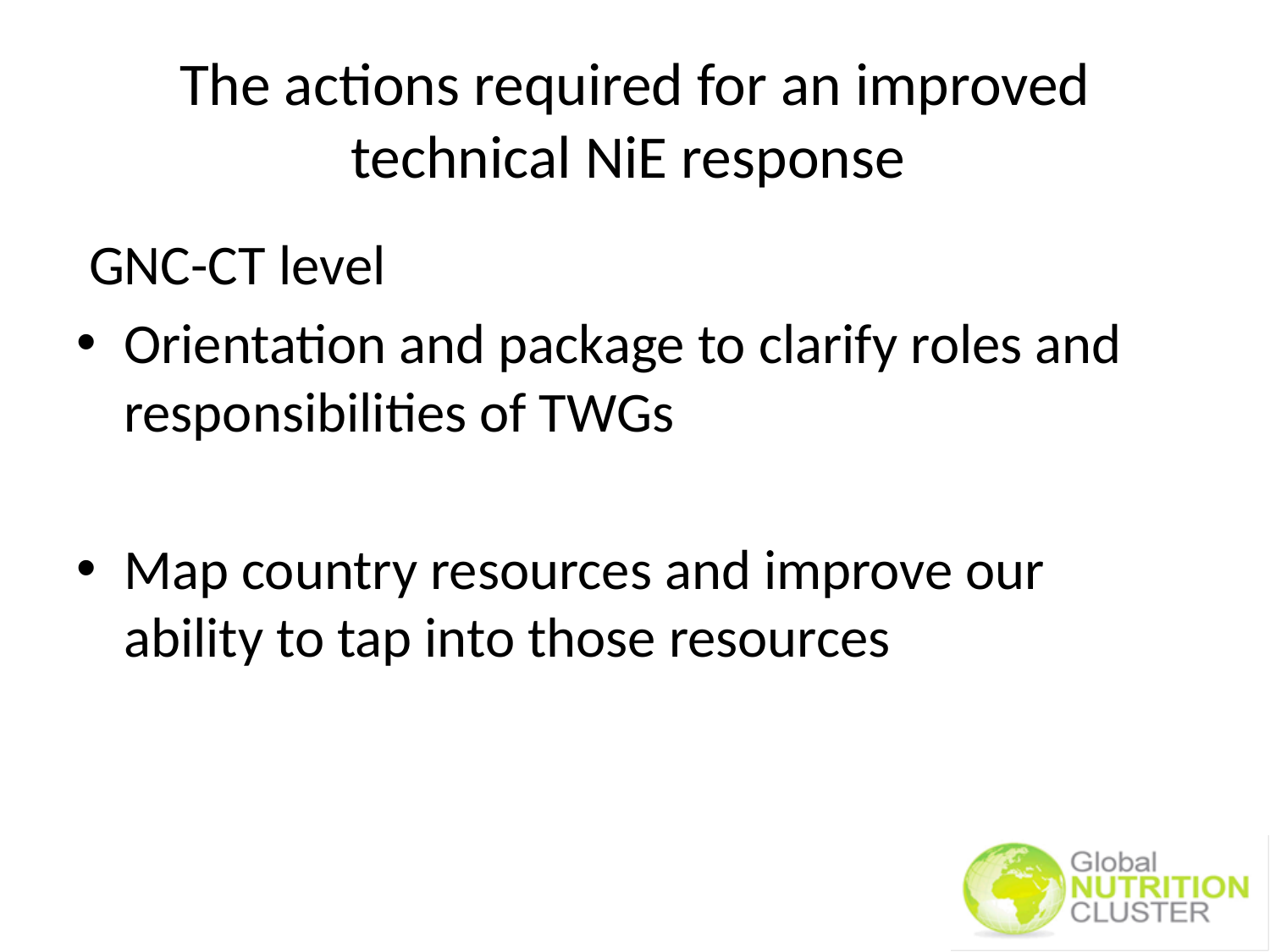

# The actions required for an improved technical NiE response
 GNC-CT level
Orientation and package to clarify roles and responsibilities of TWGs

Map country resources and improve our ability to tap into those resources